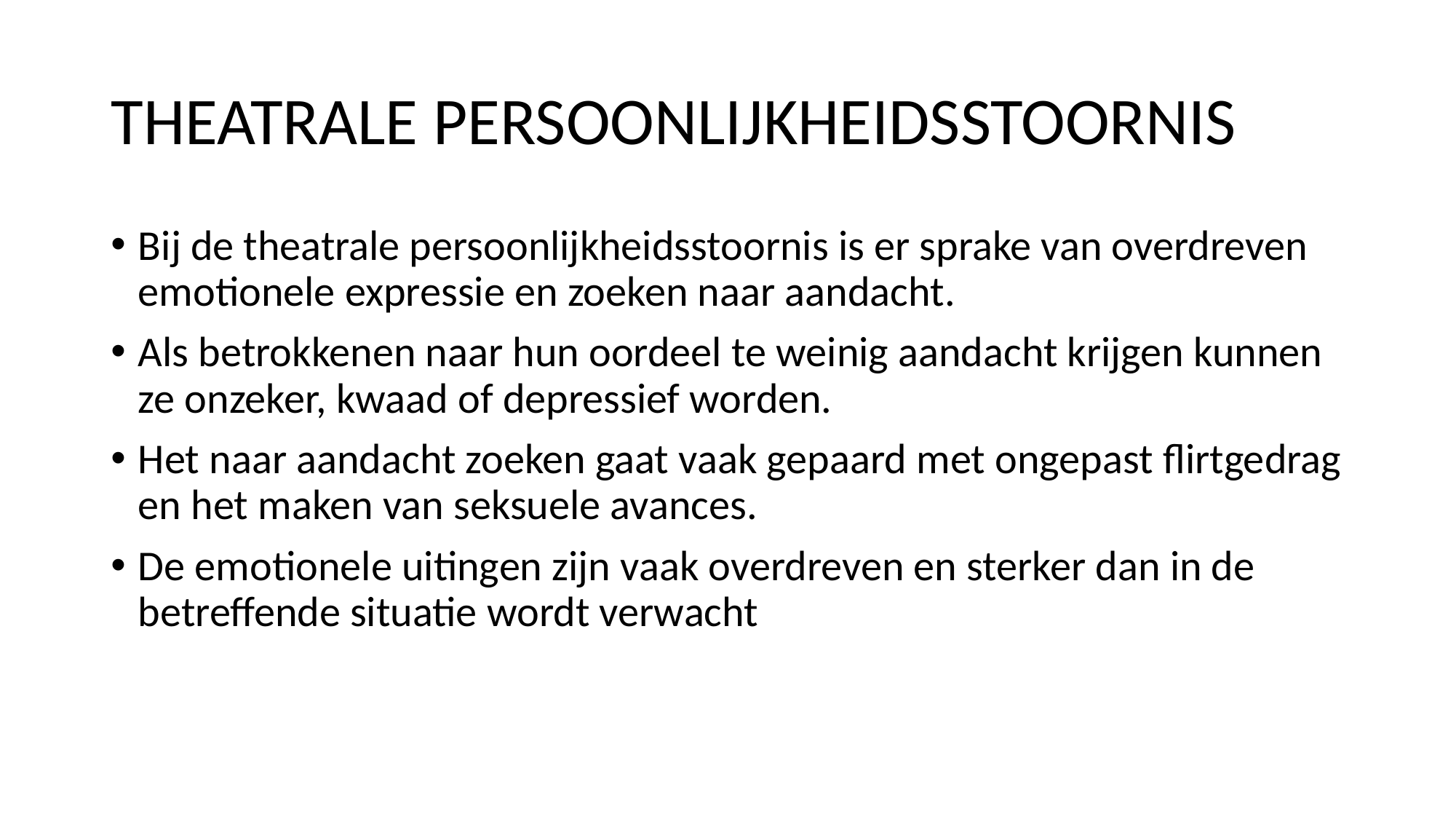

# Theatrale persoonlijkheidsstoornis
Bij de theatrale persoonlijkheidsstoornis is er sprake van overdreven emotionele expressie en zoeken naar aandacht.
Als betrokkenen naar hun oordeel te weinig aandacht krijgen kunnen ze onzeker, kwaad of depressief worden.
Het naar aandacht zoeken gaat vaak gepaard met ongepast flirtgedrag en het maken van seksuele avances.
De emotionele uitingen zijn vaak overdreven en sterker dan in de betreffende situatie wordt verwacht